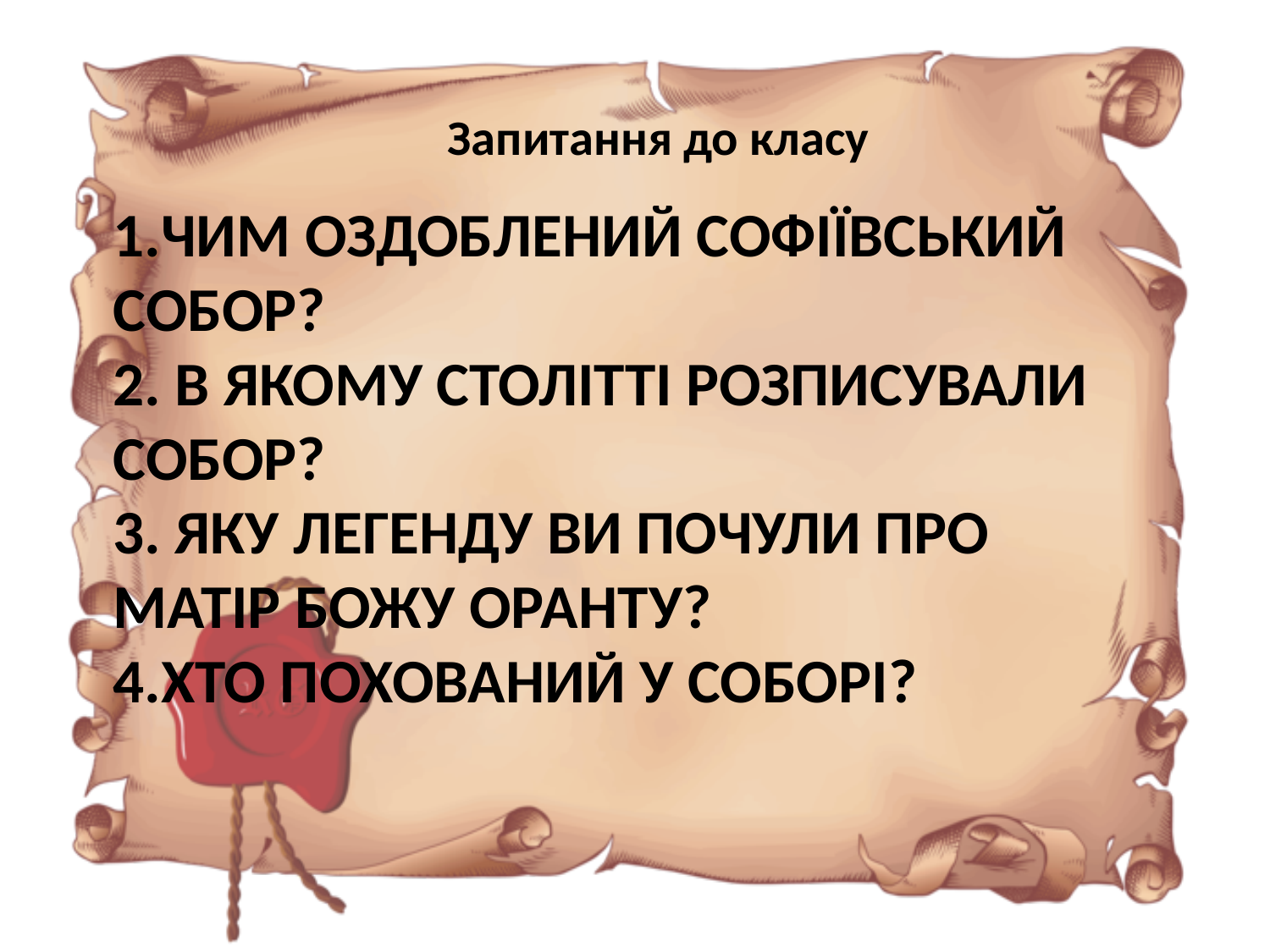

Запитання до класу

# 1.Чим оздоблений Софіївський собор? 2. В якому столітті розписували собор? 3. Яку легенду ви почули про Матір Божу Оранту? 4.Хто похований у соборі?